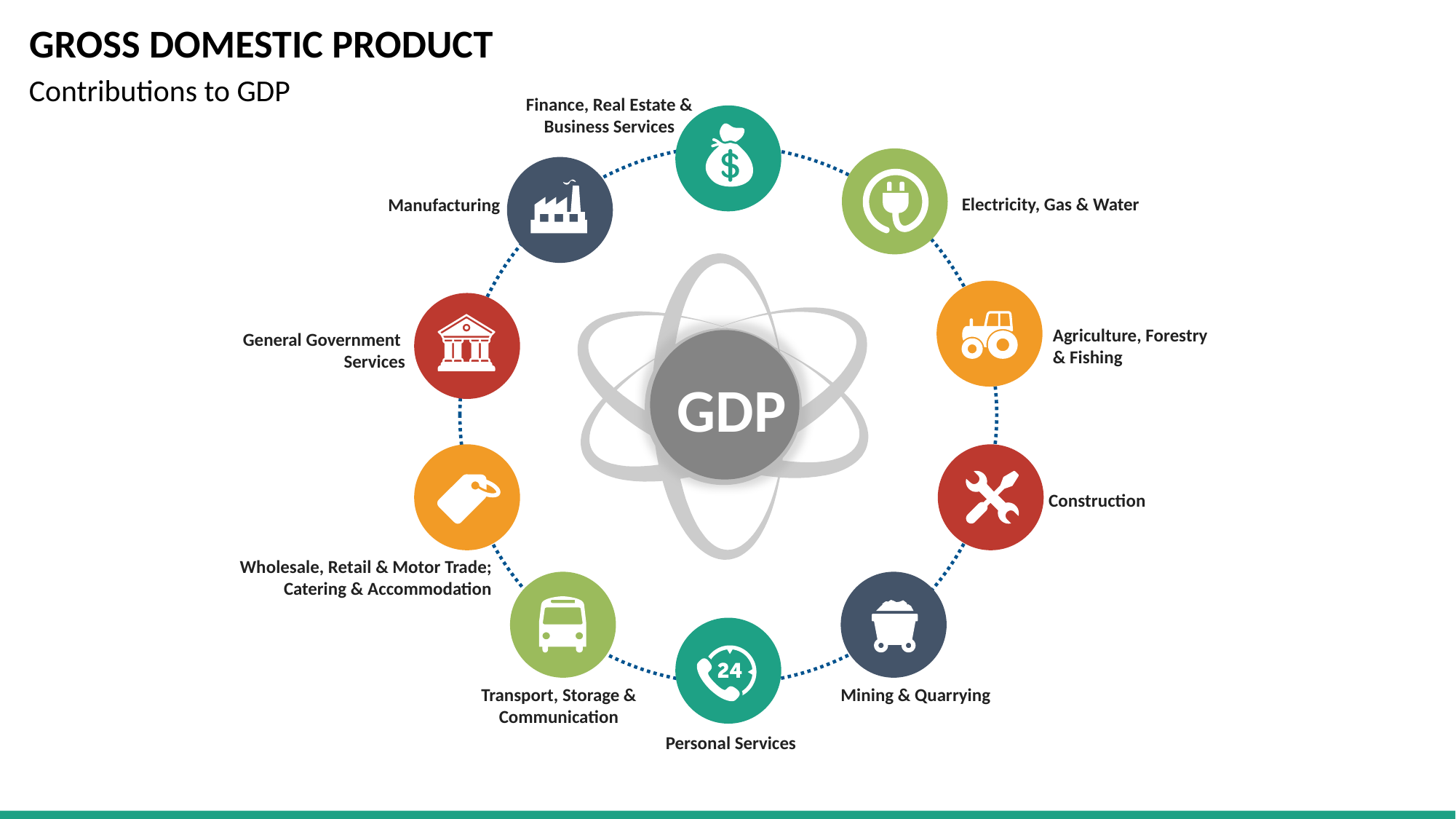

# GROSS DOMESTIC PRODUCT
Contributions to GDP
Finance, Real Estate &
Business Services

Electricity, Gas & Water
Manufacturing

Agriculture, Forestry
& Fishing
General Government
Services
GDP

Construction
Wholesale, Retail & Motor Trade;
Catering & Accommodation

Mining & Quarrying
Transport, Storage &
Communication
Personal Services